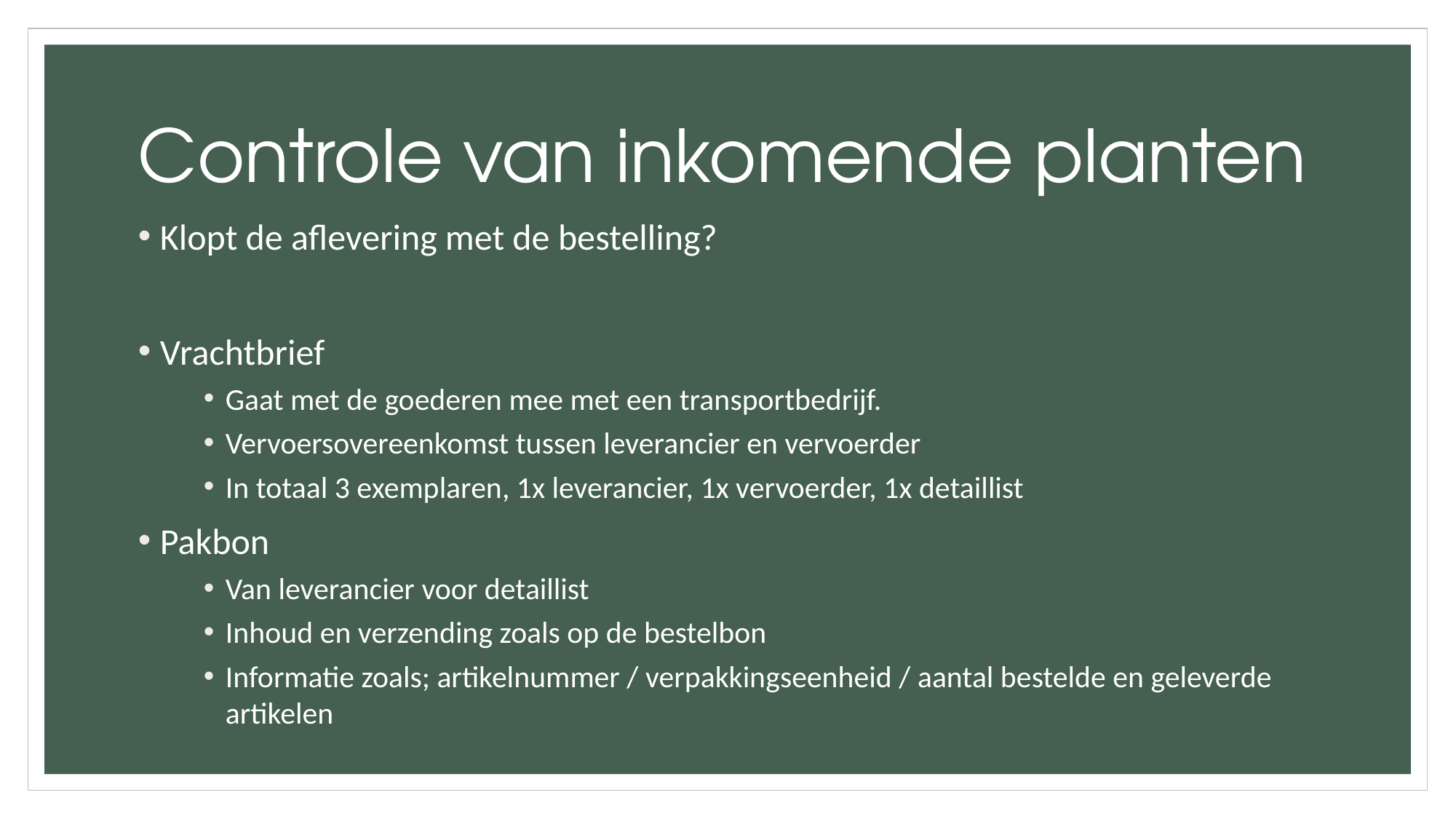

# Controle van inkomende planten
Klopt de aflevering met de bestelling?

Vrachtbrief
Gaat met de goederen mee met een transportbedrijf.
Vervoersovereenkomst tussen leverancier en vervoerder
In totaal 3 exemplaren, 1x leverancier, 1x vervoerder, 1x detaillist
Pakbon
Van leverancier voor detaillist
Inhoud en verzending zoals op de bestelbon
Informatie zoals; artikelnummer / verpakkingseenheid / aantal bestelde en geleverde artikelen